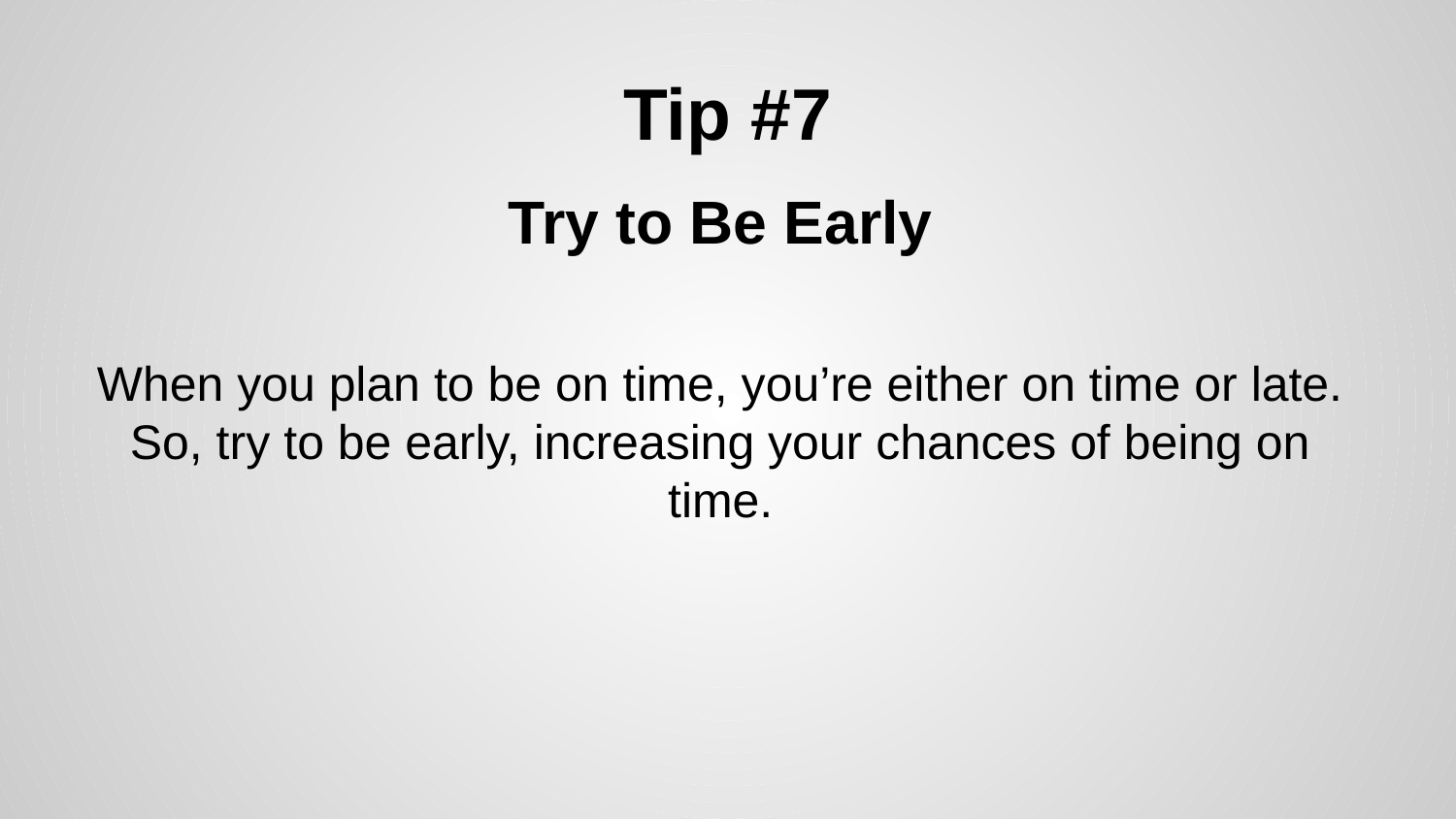

# Tip #7

Try to Be Early

When you plan to be on time, you’re either on time or late. So, try to be early, increasing your chances of being on time.